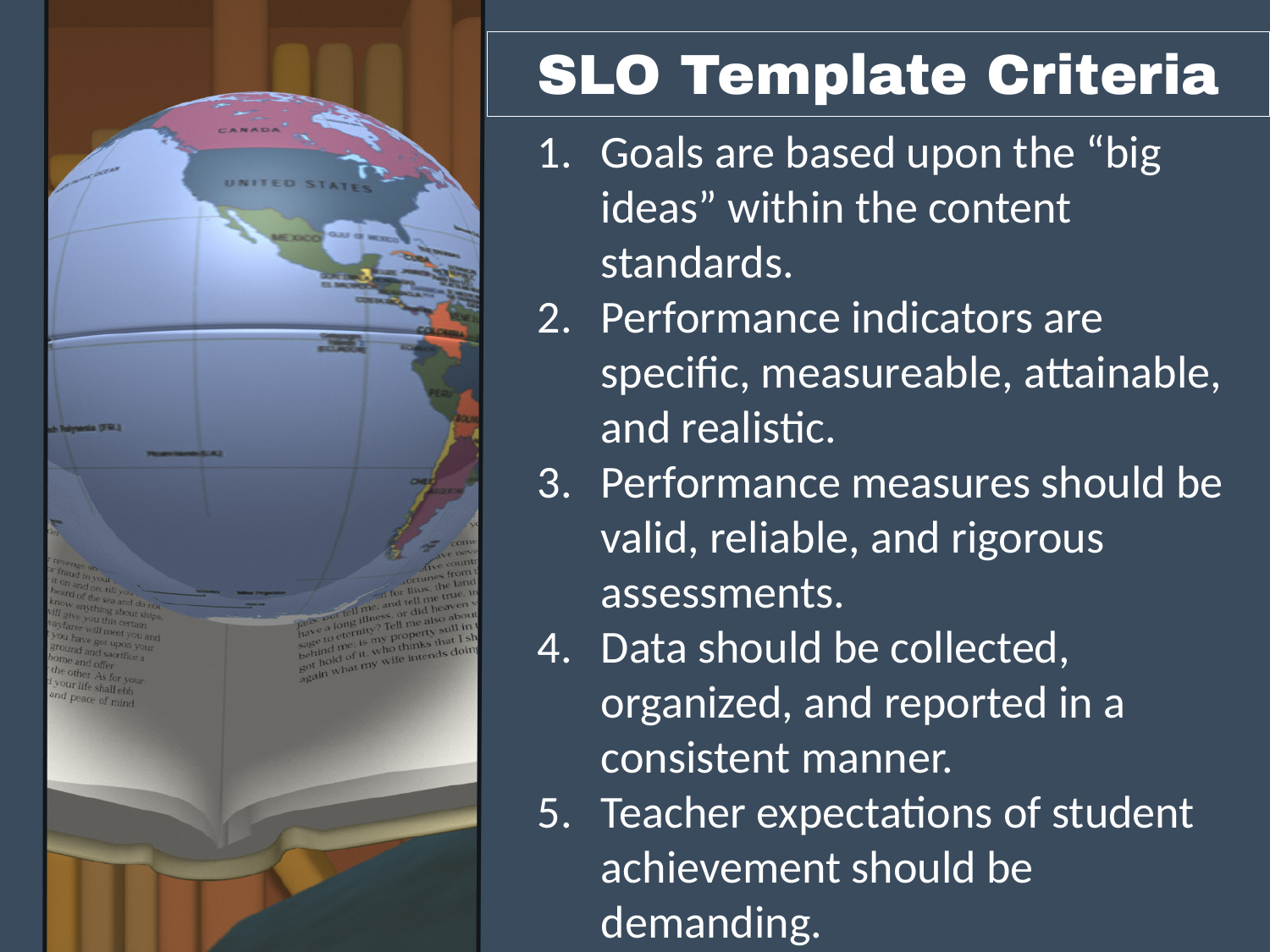

SLO Template Criteria
Goals are based upon the “big ideas” within the content standards.
Performance indicators are specific, measureable, attainable, and realistic.
Performance measures should be valid, reliable, and rigorous assessments.
Data should be collected, organized, and reported in a consistent manner.
Teacher expectations of student achievement should be demanding.